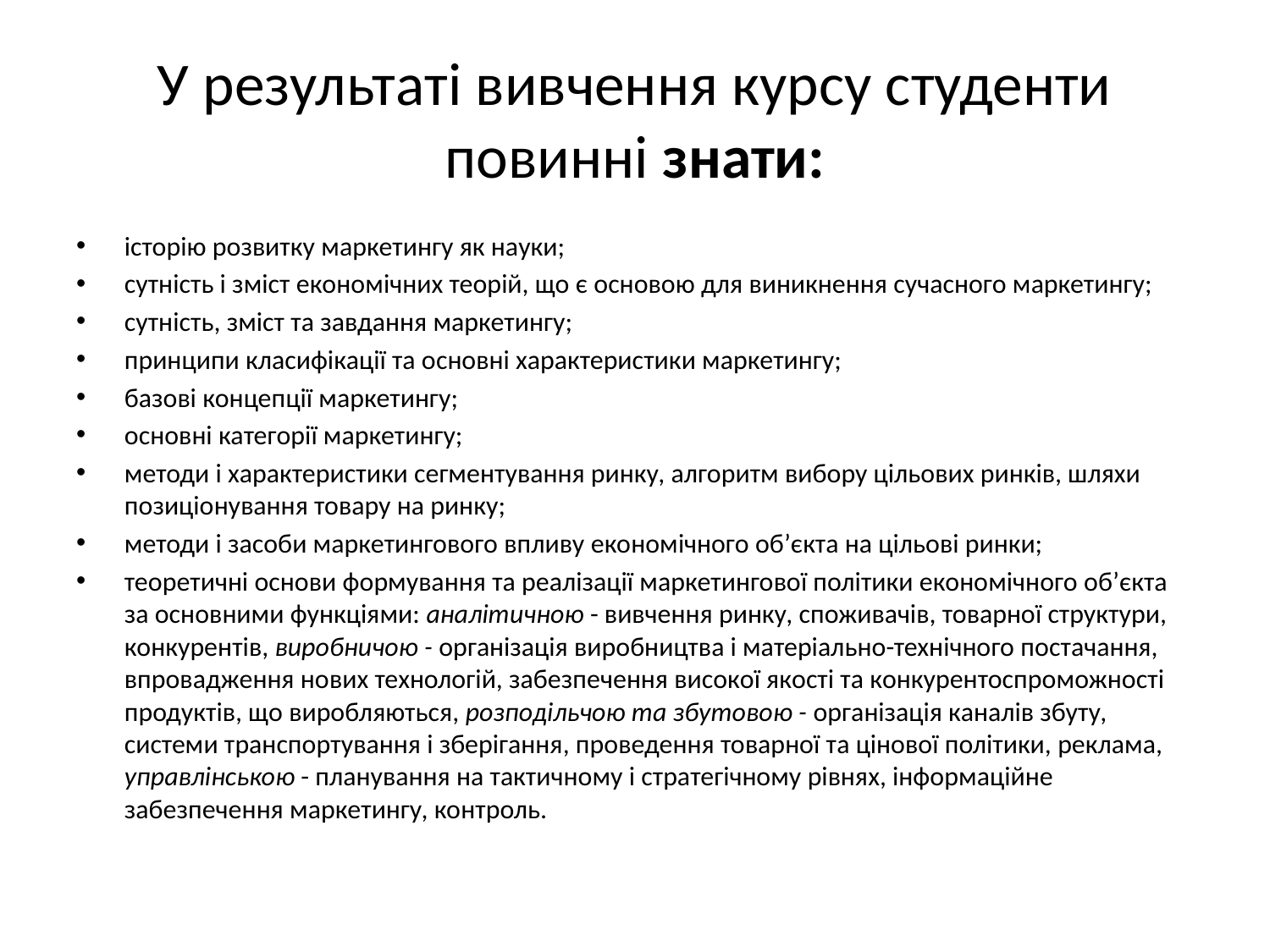

# У результаті вивчення курсу студенти повинні знати:
історію розвитку маркетингу як науки;
сутність і зміст економічних теорій, що є основою для виникнення сучасного маркетингу;
сутність, зміст та завдання маркетингу;
принципи класифікації та основні характеристики маркетингу;
базові концепції маркетингу;
основні категорії маркетингу;
методи і характеристики сегментування ринку, алгоритм вибору цільових ринків, шляхи позиціонування товару на ринку;
методи і засоби маркетингового впливу економічного об’єкта на цільові ринки;
теоретичні основи формування та реалізації маркетингової політики економічного об’єкта за основними функціями: аналітичною - вивчення ринку, споживачів, товарної структури, конкурентів, виробничою - організація виробництва і матеріально-технічного постачання, впровадження нових технологій, забезпечення високої якості та конкурентоспроможності продуктів, що виробляються, розподільчою та збутовою - організація каналів збуту, системи транспортування і зберігання, проведення товарної та цінової політики, реклама, управлінською - планування на тактичному і стратегічному рівнях, інформаційне забезпечення маркетингу, контроль.